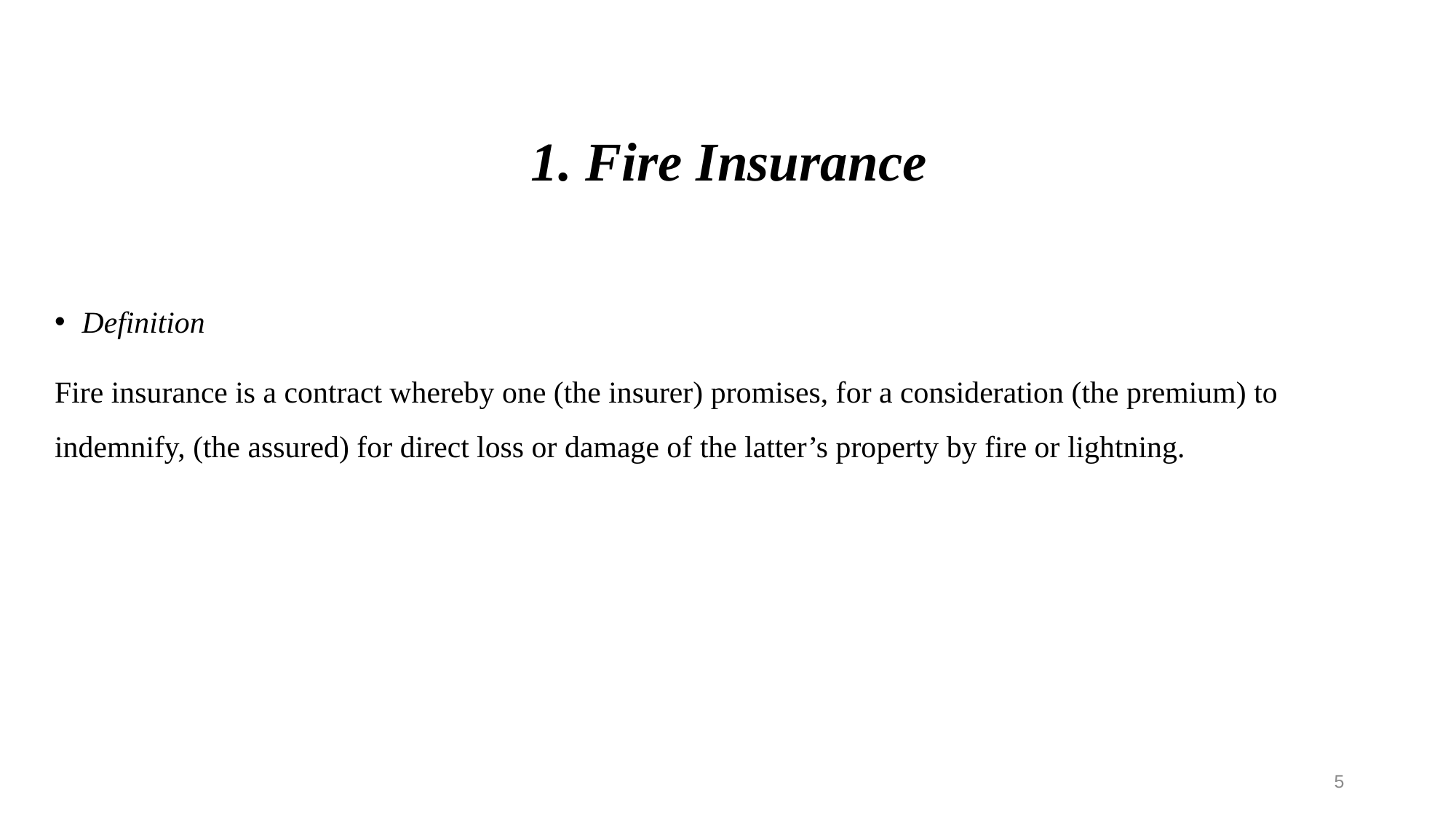

# 1. Fire Insurance
Definition
Fire insurance is a contract whereby one (the insurer) promises, for a consideration (the premium) to indemnify, (the assured) for direct loss or damage of the latter’s property by fire or lightning.

5